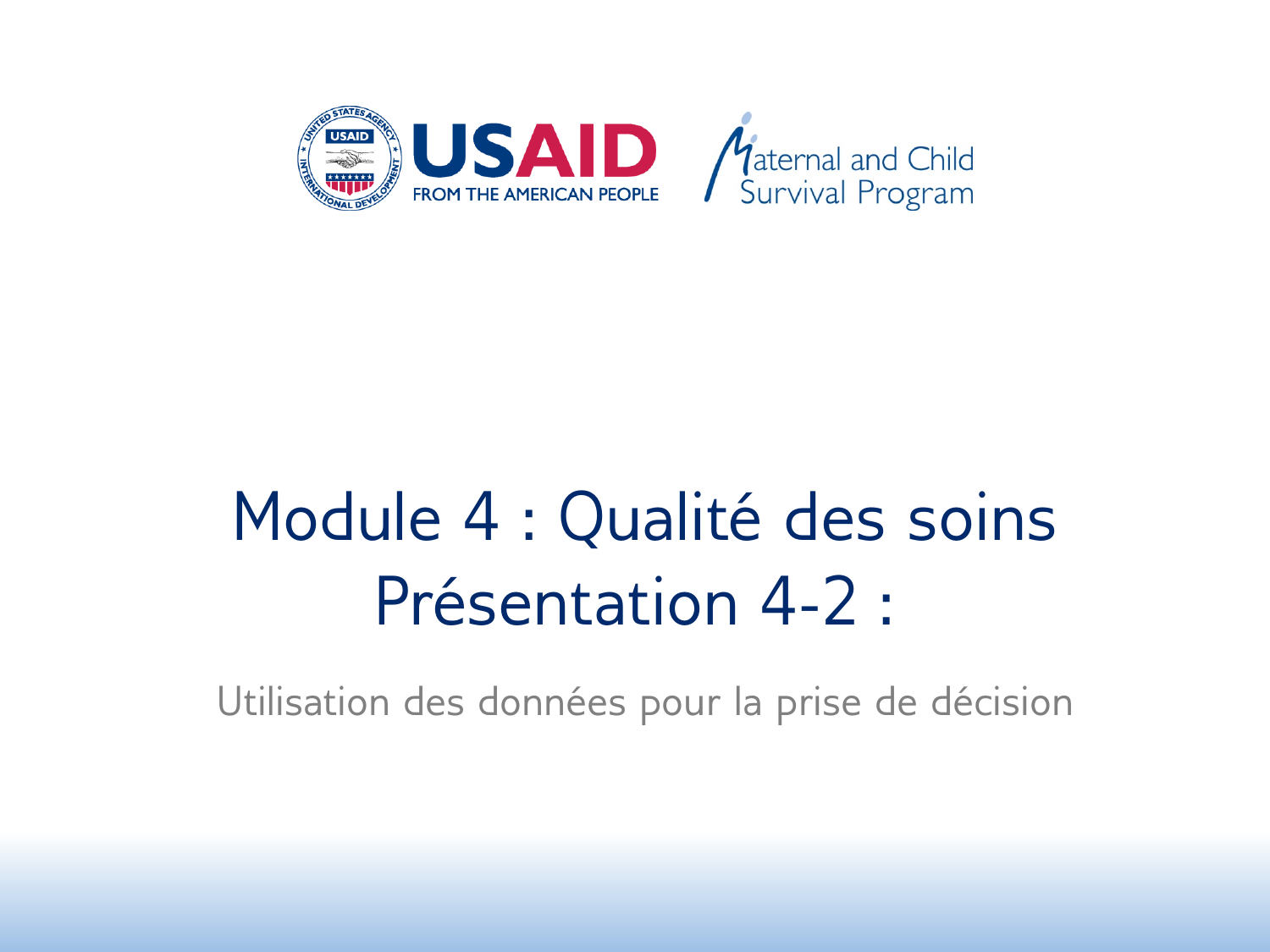

# Module 4 : Qualité des soins Présentation 4-2 :
Utilisation des données pour la prise de décision